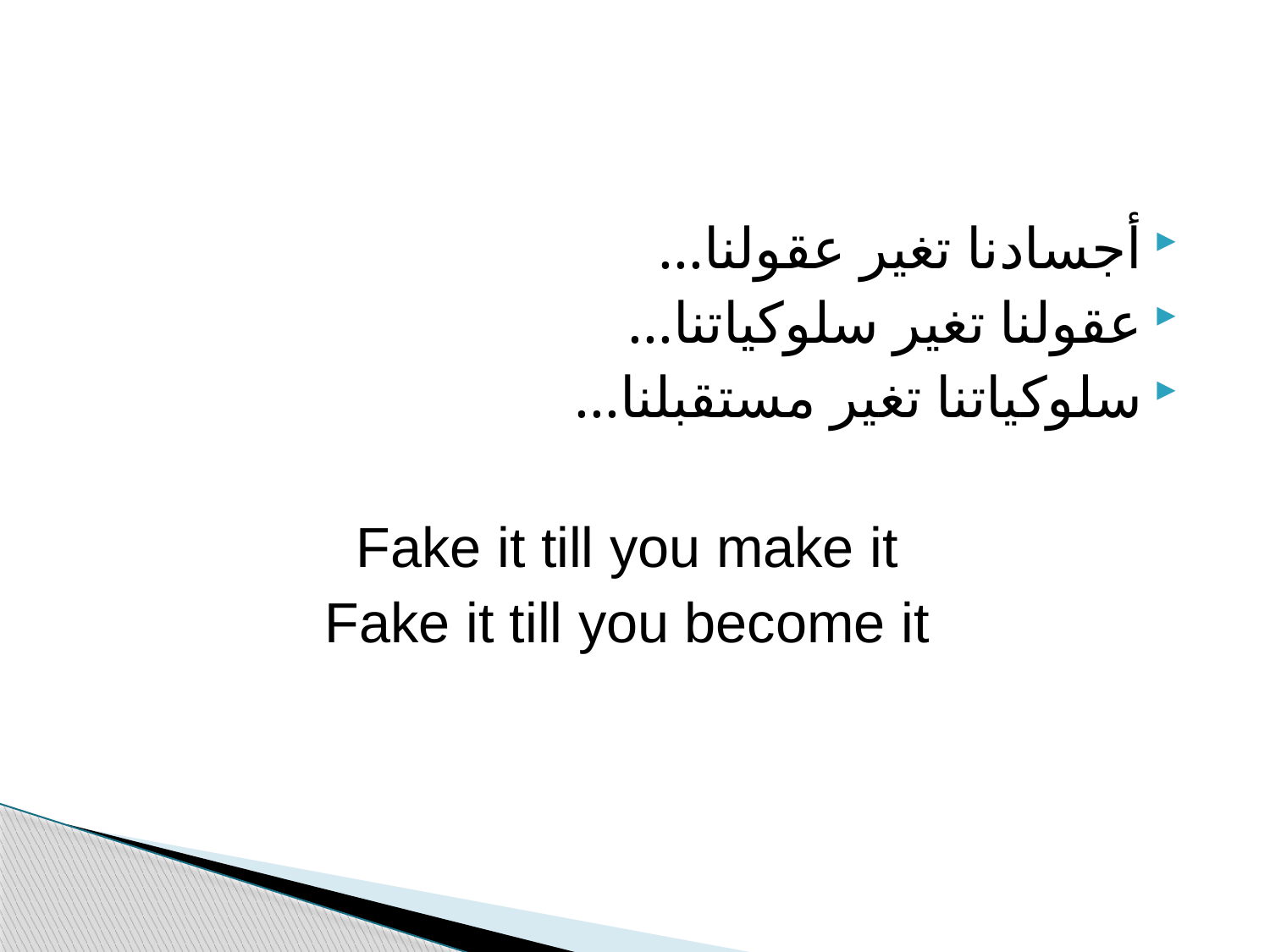

أجسادنا تغير عقولنا...
عقولنا تغير سلوكياتنا...
سلوكياتنا تغير مستقبلنا...

Fake it till you make it
Fake it till you become it